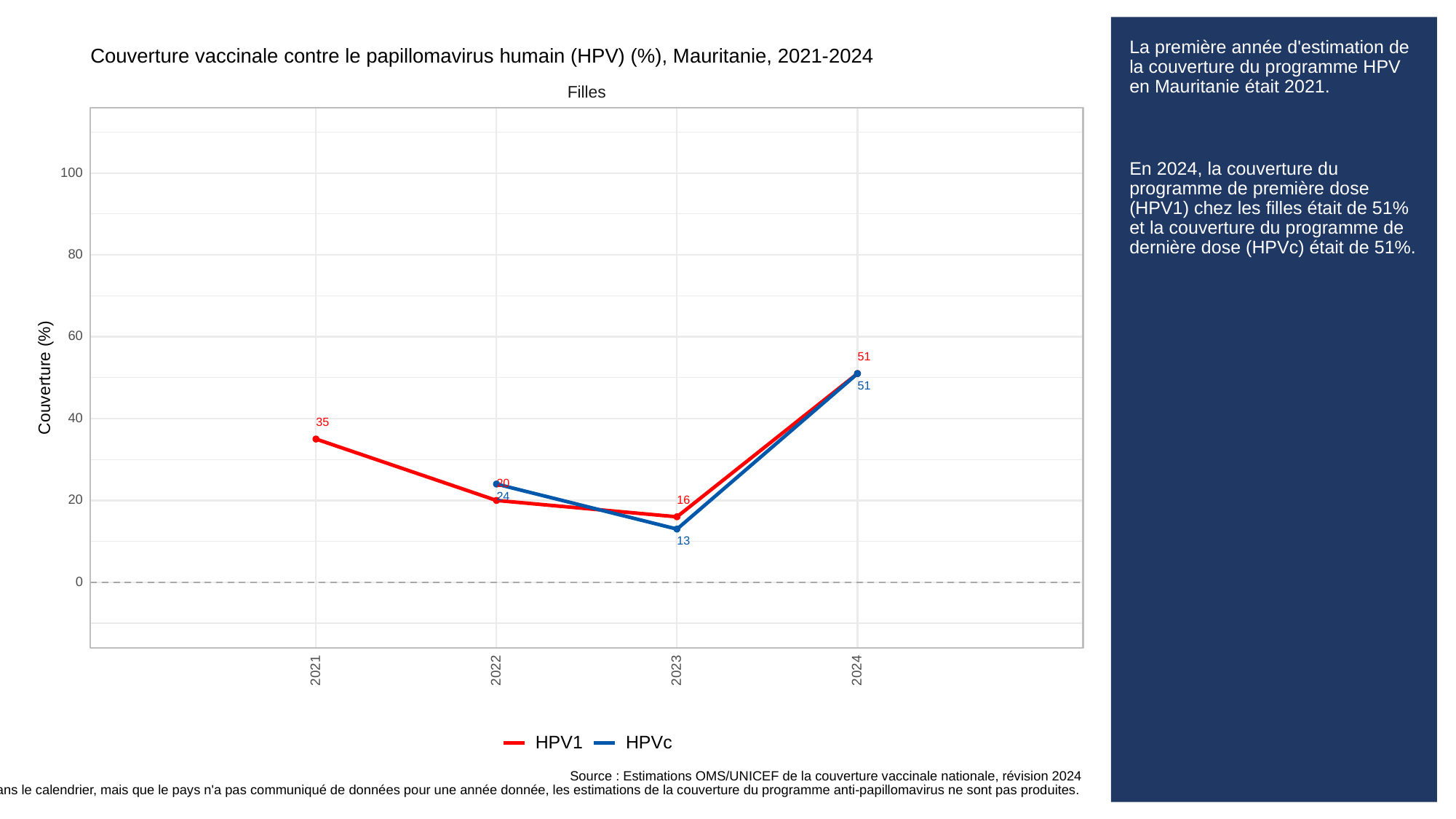

# La première année d'estimation de la couverture du programme HPV en Mauritanie était 2021.

En 2024, la couverture du programme de première dose (HPV1) chez les filles était de 51% et la couverture du programme de dernière dose (HPVc) était de 51%.

Couverture vaccinale contre le papillomavirus humain (HPV) (%), Mauritanie, 2021-2024
Filles

100

80

60

51
Couverture (%)

51
40
35

20

24
20
16

13

0

2023
2021
2022
2024
HPVc
HPV1

Source : Estimations OMS/UNICEF de la couverture vaccinale nationale, révision 2024
Pour certains pays, si le vaccin anti-papillomavirus figure dans le calendrier, mais que le pays n'a pas communiqué de données pour une année donnée, les estimations de la couverture du programme anti-papillomavirus ne sont pas produites.